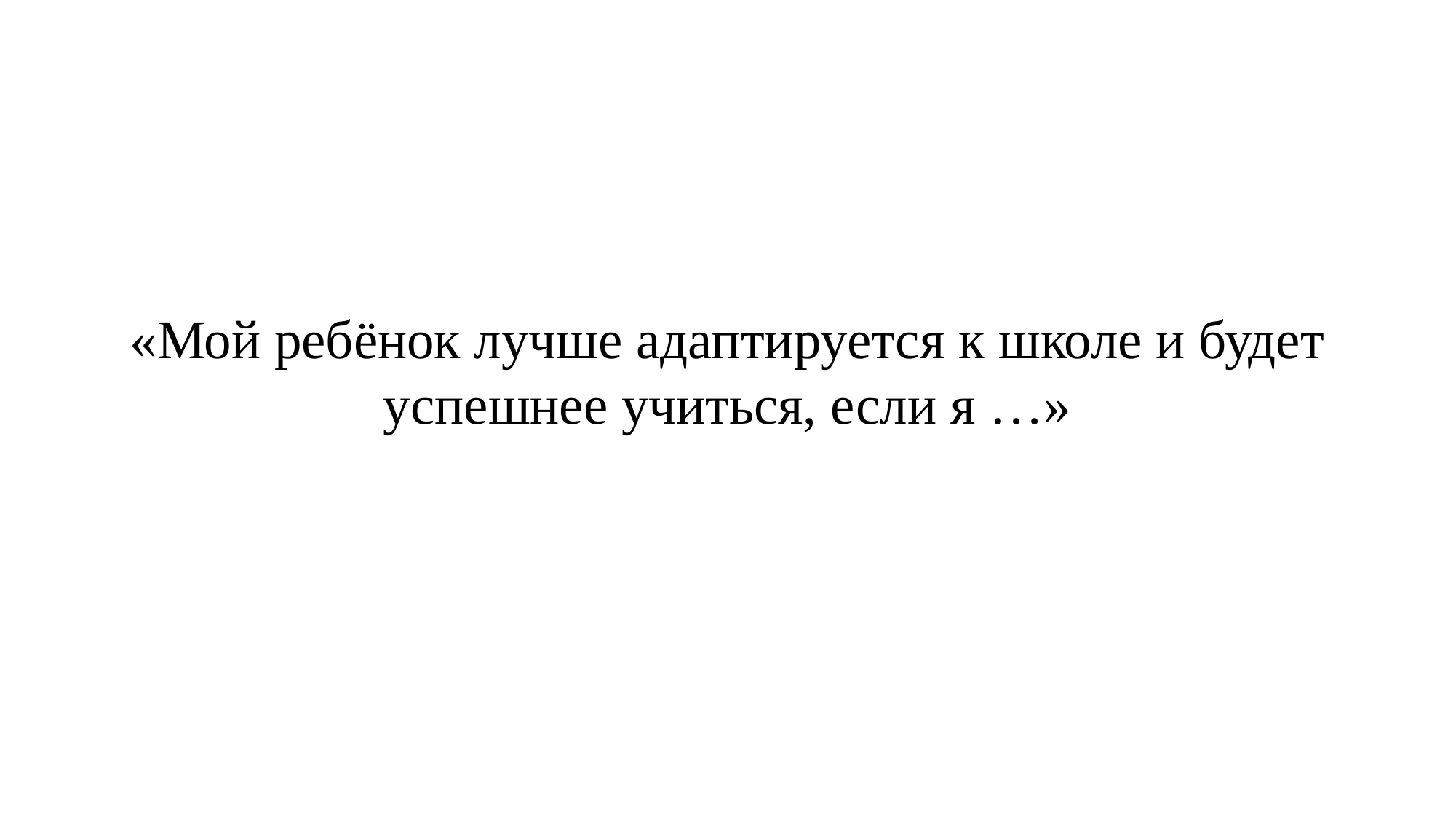

«Мой ребёнок лучше адаптируется к школе и будет успешнее учиться, если я …»